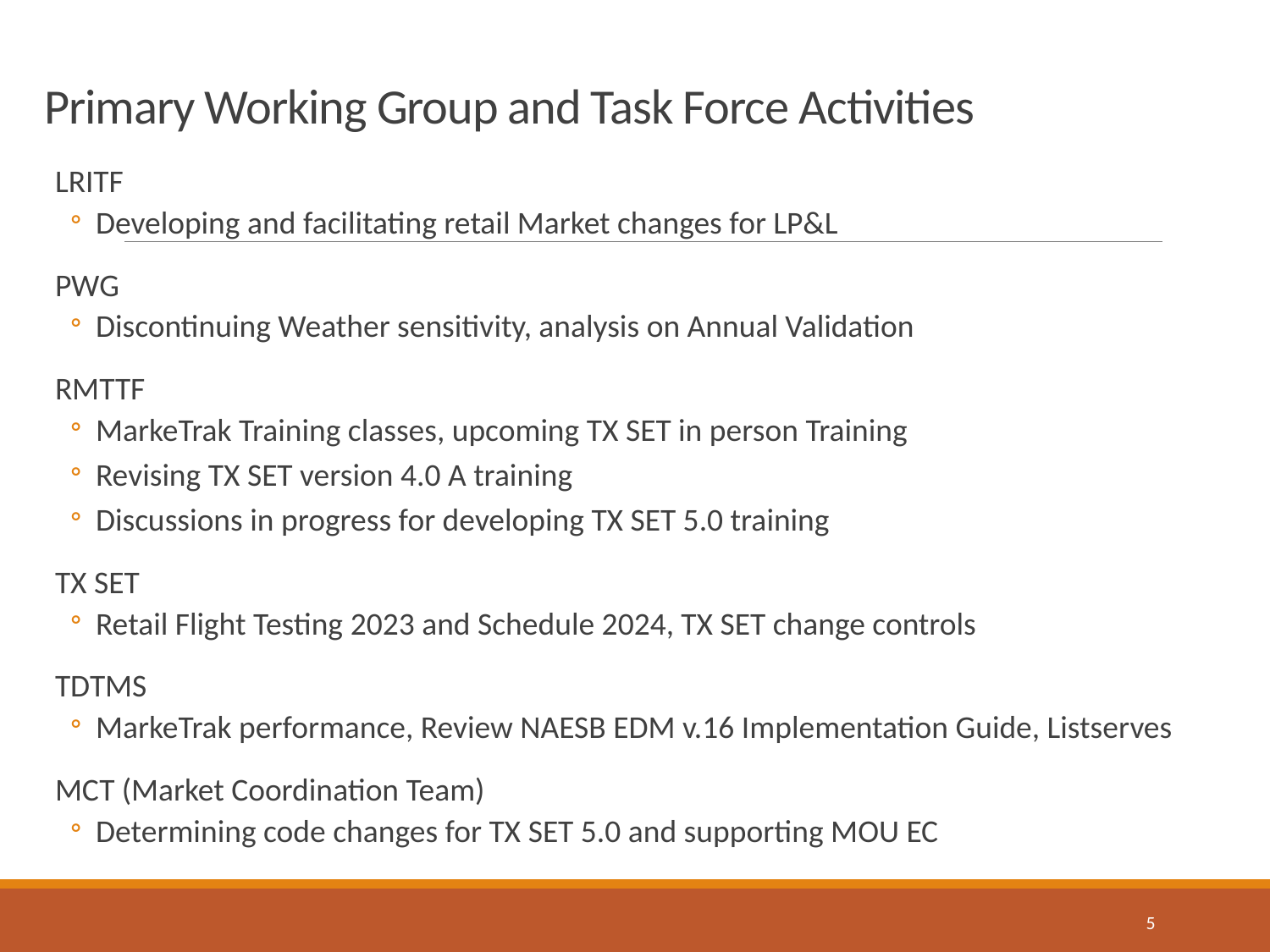

# Primary Working Group and Task Force Activities
LRITF
Developing and facilitating retail Market changes for LP&L
PWG
Discontinuing Weather sensitivity, analysis on Annual Validation
RMTTF
MarkeTrak Training classes, upcoming TX SET in person Training
Revising TX SET version 4.0 A training
Discussions in progress for developing TX SET 5.0 training
TX SET
Retail Flight Testing 2023 and Schedule 2024, TX SET change controls
TDTMS
MarkeTrak performance, Review NAESB EDM v.16 Implementation Guide, Listserves
MCT (Market Coordination Team)
Determining code changes for TX SET 5.0 and supporting MOU EC

5